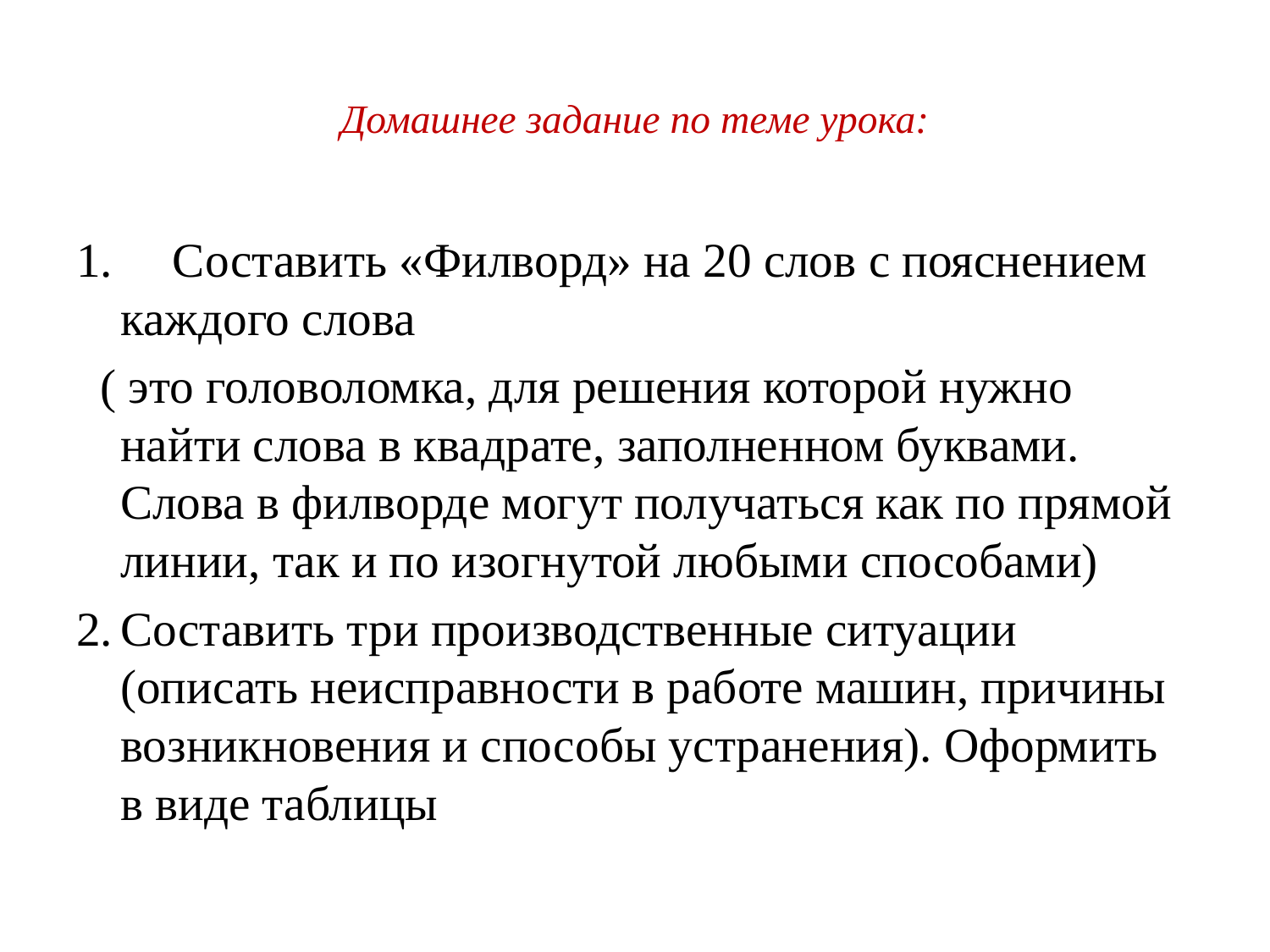

# Домашнее задание по теме урока:
1.     Составить «Филворд» на 20 слов с пояснением каждого слова
  ( это головоломка, для решения которой нужно найти слова в квадрате, заполненном буквами. Слова в филворде могут получаться как по прямой линии, так и по изогнутой любыми способами)
Составить три производственные ситуации (описать неисправности в работе машин, причины возникновения и способы устранения). Оформить в виде таблицы